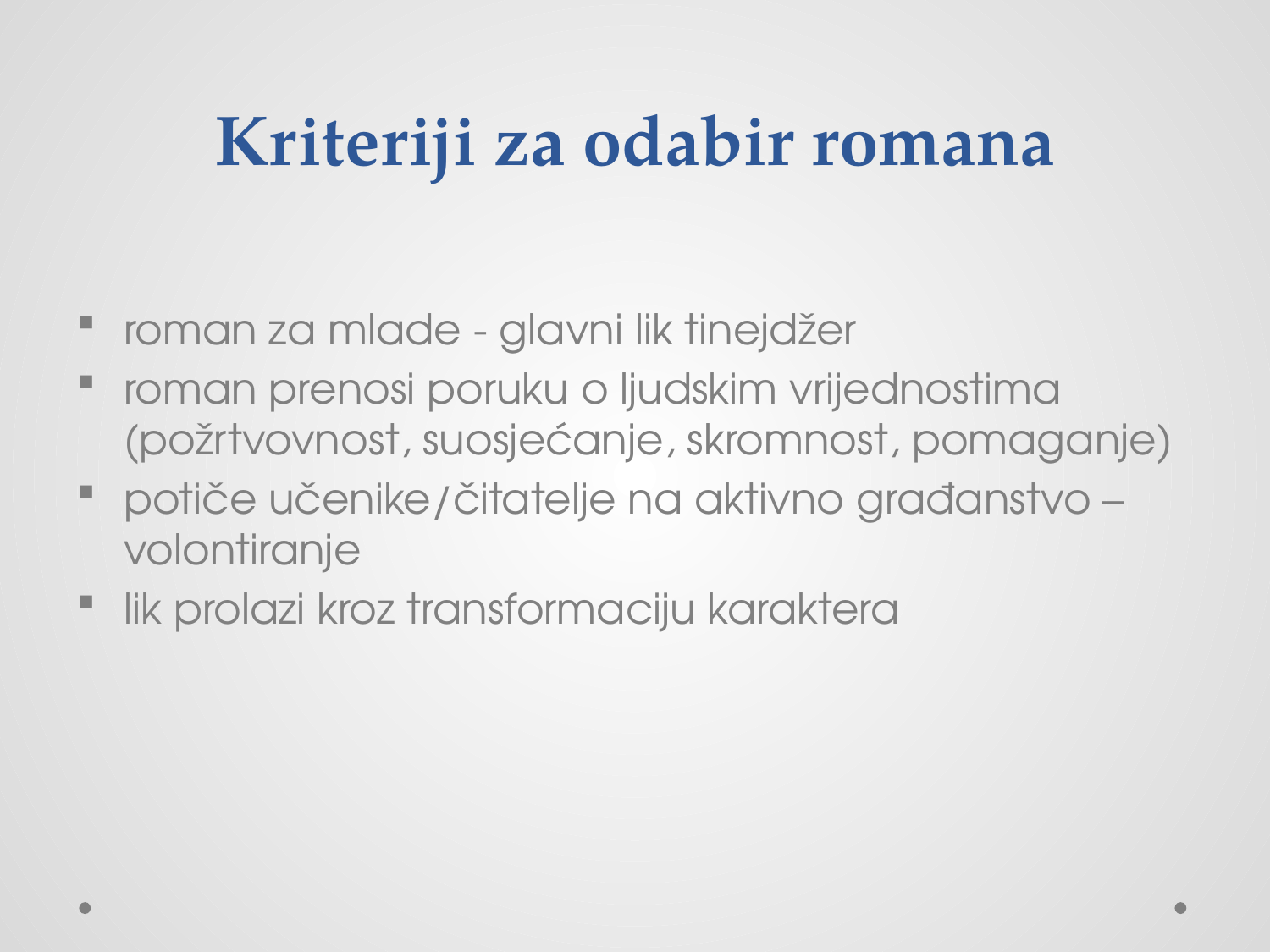

# Kriteriji za odabir romana
roman za mlade - glavni lik tinejdžer
roman prenosi poruku o ljudskim vrijednostima (požrtvovnost, suosjećanje, skromnost, pomaganje)
potiče učenike/čitatelje na aktivno građanstvo – volontiranje
lik prolazi kroz transformaciju karaktera